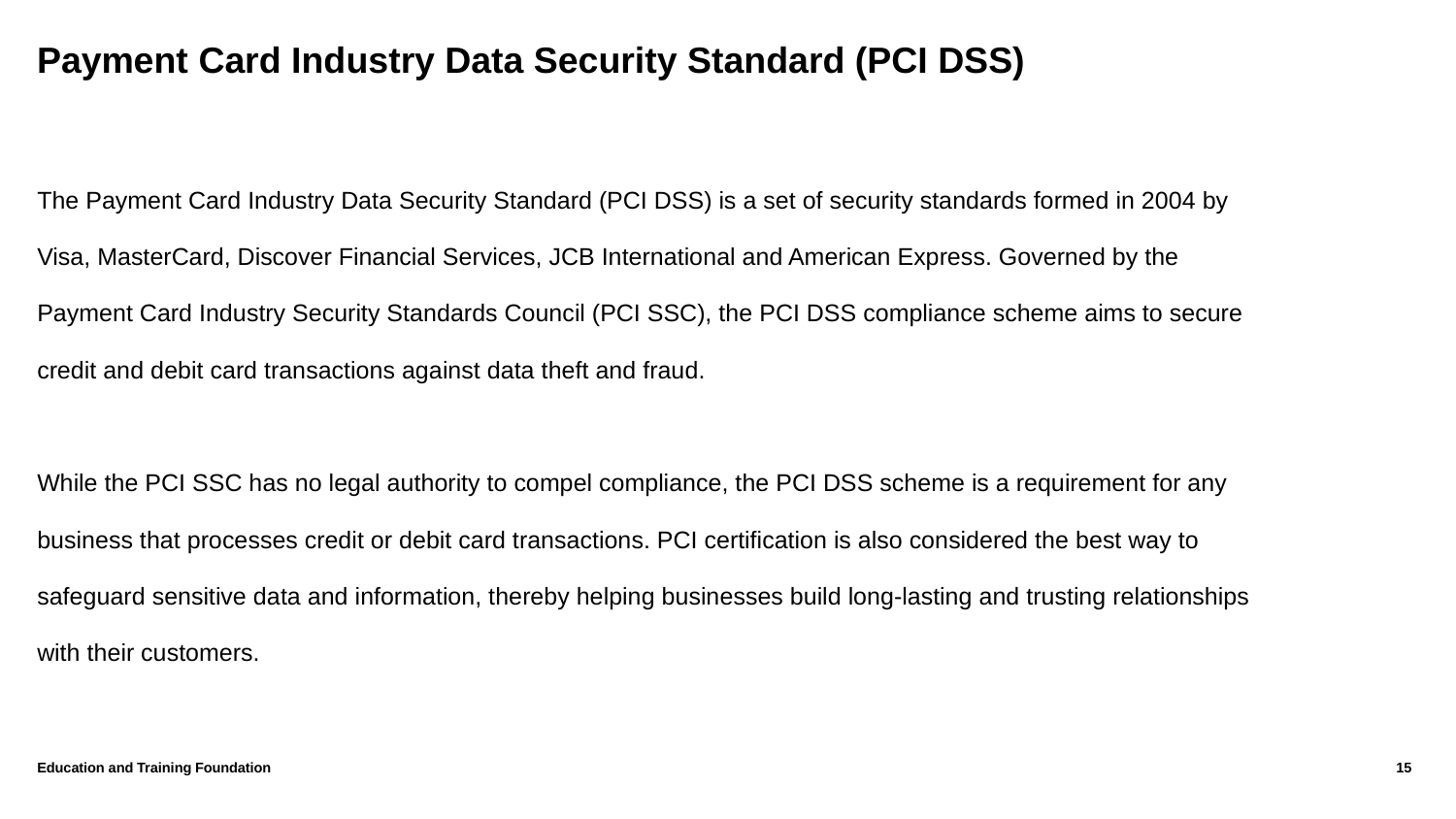

# Payment Card Industry Data Security Standard (PCI DSS)
The Payment Card Industry Data Security Standard (PCI DSS) is a set of security standards formed in 2004 by Visa, MasterCard, Discover Financial Services, JCB International and American Express. Governed by the Payment Card Industry Security Standards Council (PCI SSC), the PCI DSS compliance scheme aims to secure credit and debit card transactions against data theft and fraud.

While the PCI SSC has no legal authority to compel compliance, the PCI DSS scheme is a requirement for any business that processes credit or debit card transactions. PCI certification is also considered the best way to safeguard sensitive data and information, thereby helping businesses build long-lasting and trusting relationships with their customers.

Education and Training Foundation
15